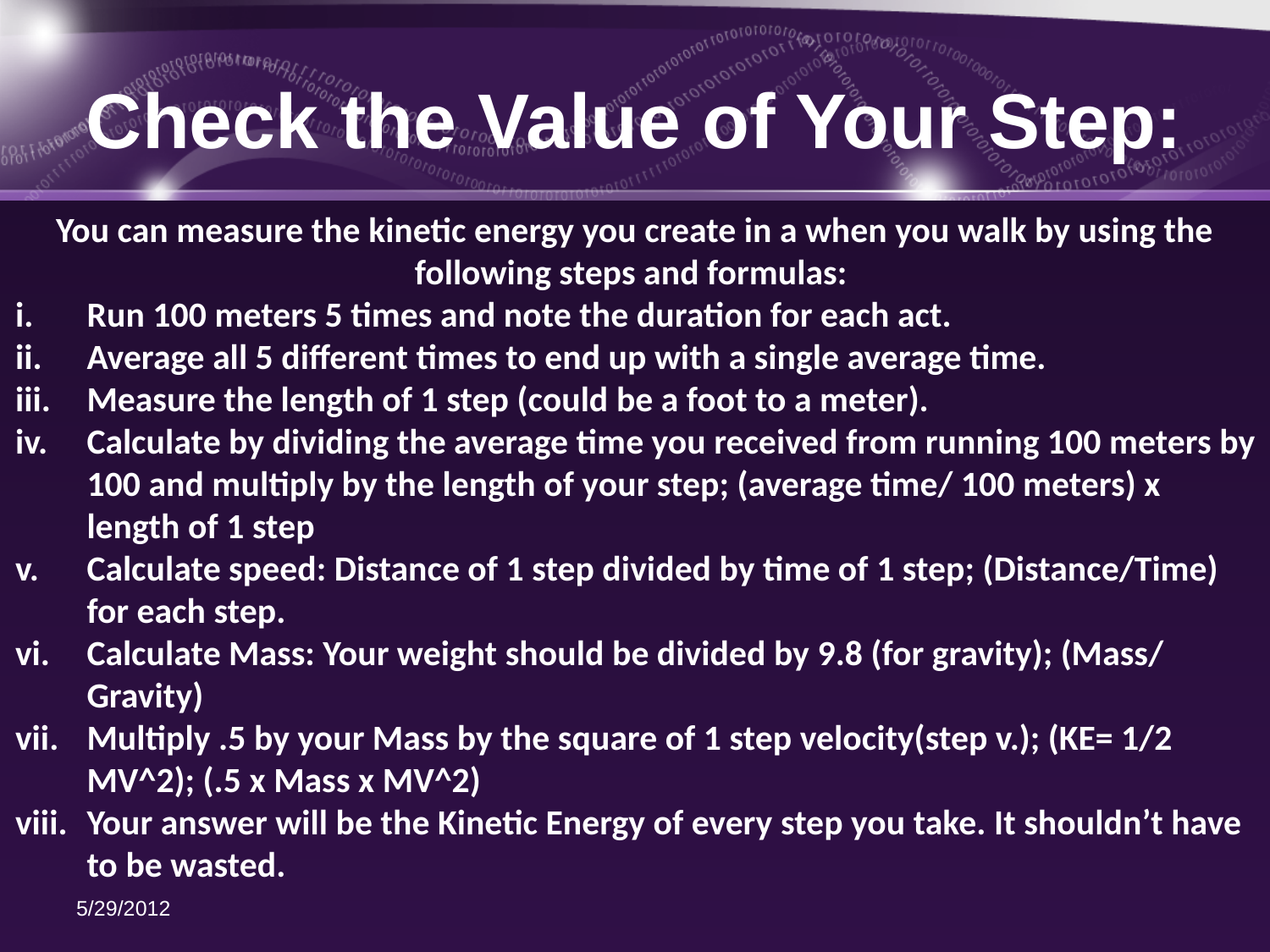

# Check the Value of Your Step:
You can measure the kinetic energy you create in a when you walk by using the following steps and formulas:
Run 100 meters 5 times and note the duration for each act.
Average all 5 different times to end up with a single average time.
Measure the length of 1 step (could be a foot to a meter).
Calculate by dividing the average time you received from running 100 meters by 100 and multiply by the length of your step; (average time/ 100 meters) x length of 1 step
Calculate speed: Distance of 1 step divided by time of 1 step; (Distance/Time) for each step.
Calculate Mass: Your weight should be divided by 9.8 (for gravity); (Mass/ Gravity)
Multiply .5 by your Mass by the square of 1 step velocity(step v.); (KE= 1/2 MV^2); (.5 x Mass x MV^2)
Your answer will be the Kinetic Energy of every step you take. It shouldn’t have to be wasted.

5/29/2012
Walking and Energy - JAPRI Inc.
10